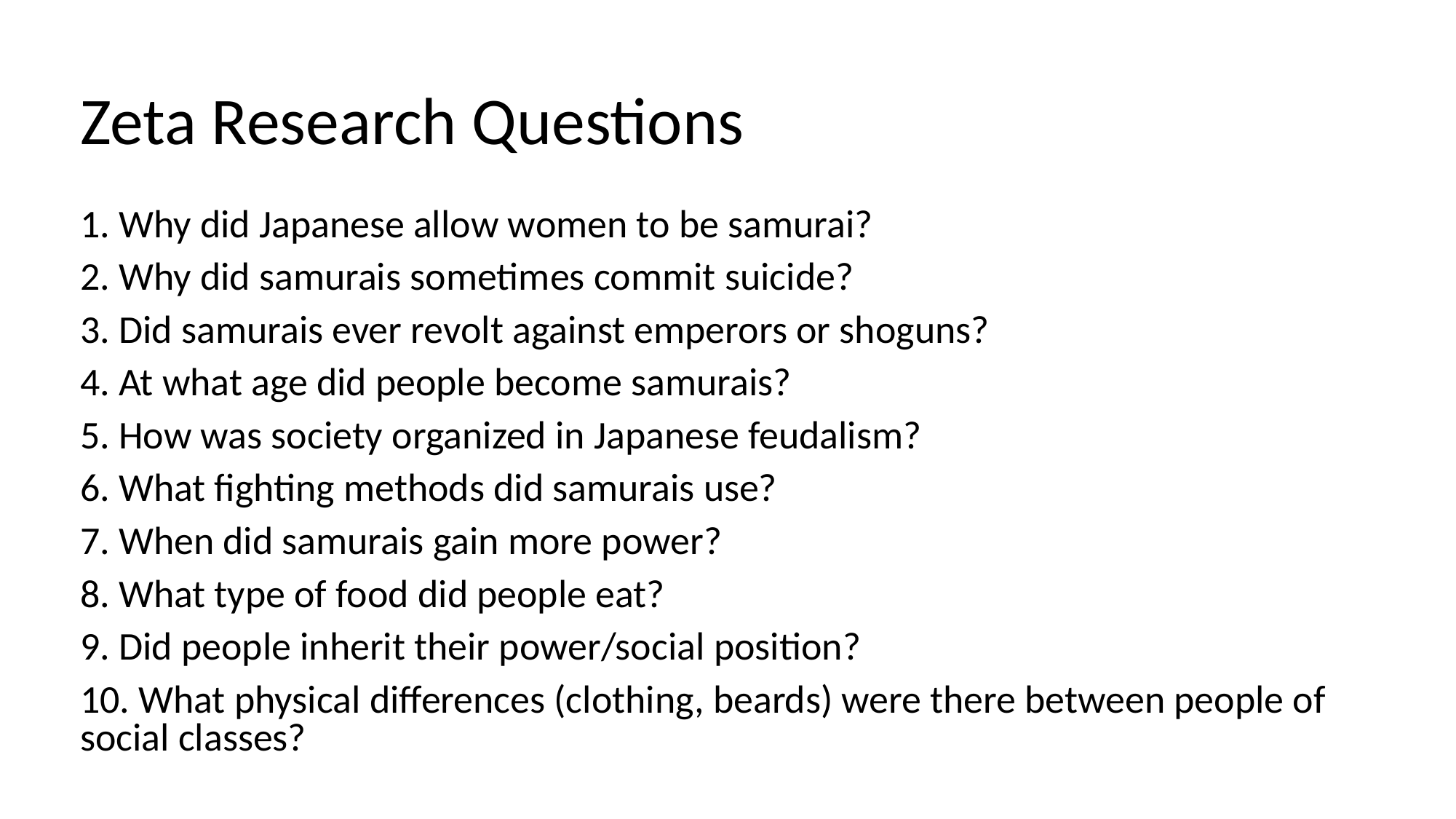

# Zeta Research Questions
1. Why did Japanese allow women to be samurai?
2. Why did samurais sometimes commit suicide?
3. Did samurais ever revolt against emperors or shoguns?
4. At what age did people become samurais?
5. How was society organized in Japanese feudalism?
6. What fighting methods did samurais use?
7. When did samurais gain more power?
8. What type of food did people eat?
9. Did people inherit their power/social position?
10. What physical differences (clothing, beards) were there between people of social classes?